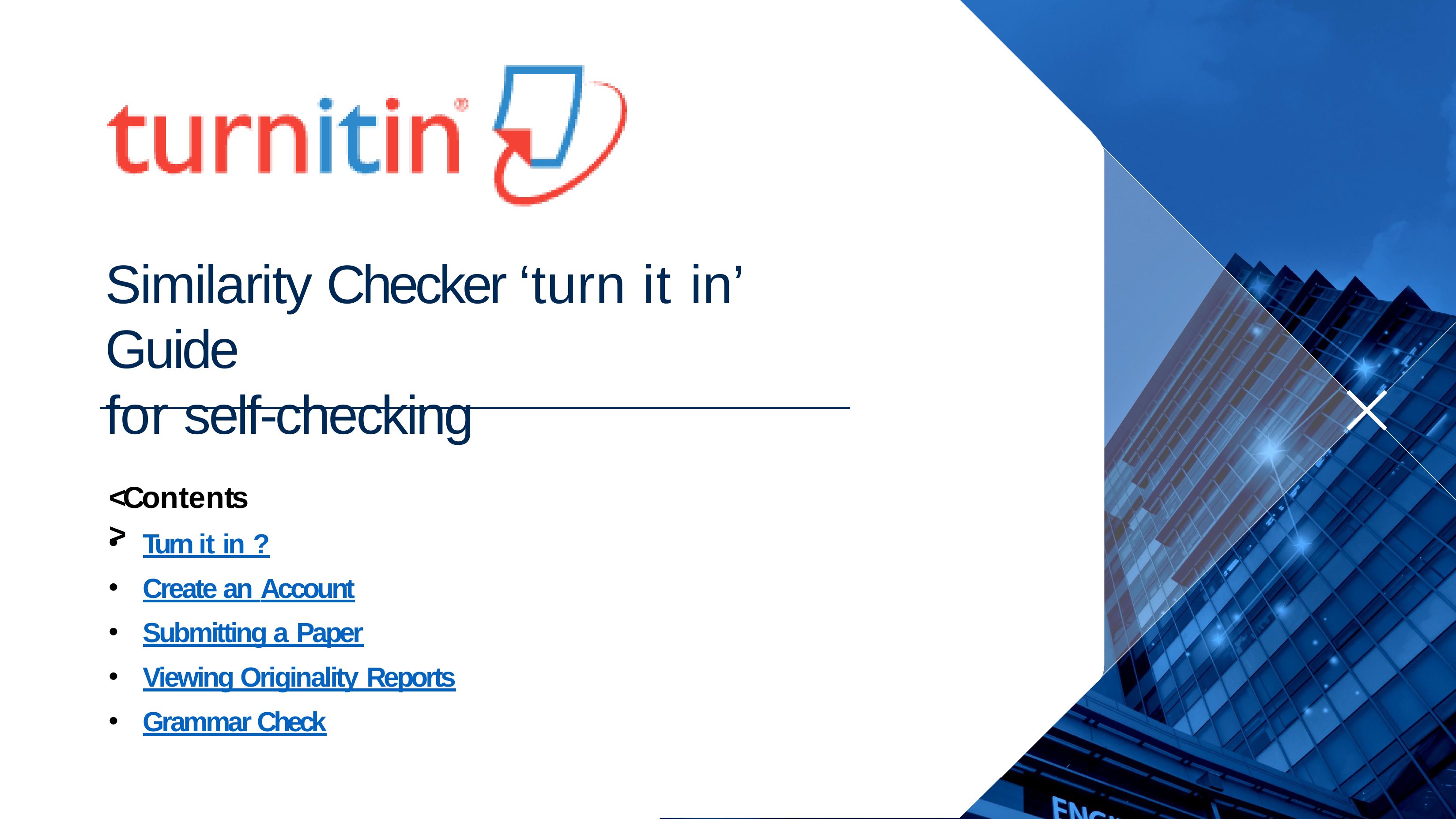

# Similarity Checker ‘turn it in’ Guide
for self-checking

<Contents>
Turn it in ?
Create an Account
Submitting a Paper
Viewing Originality Reports
Grammar Check